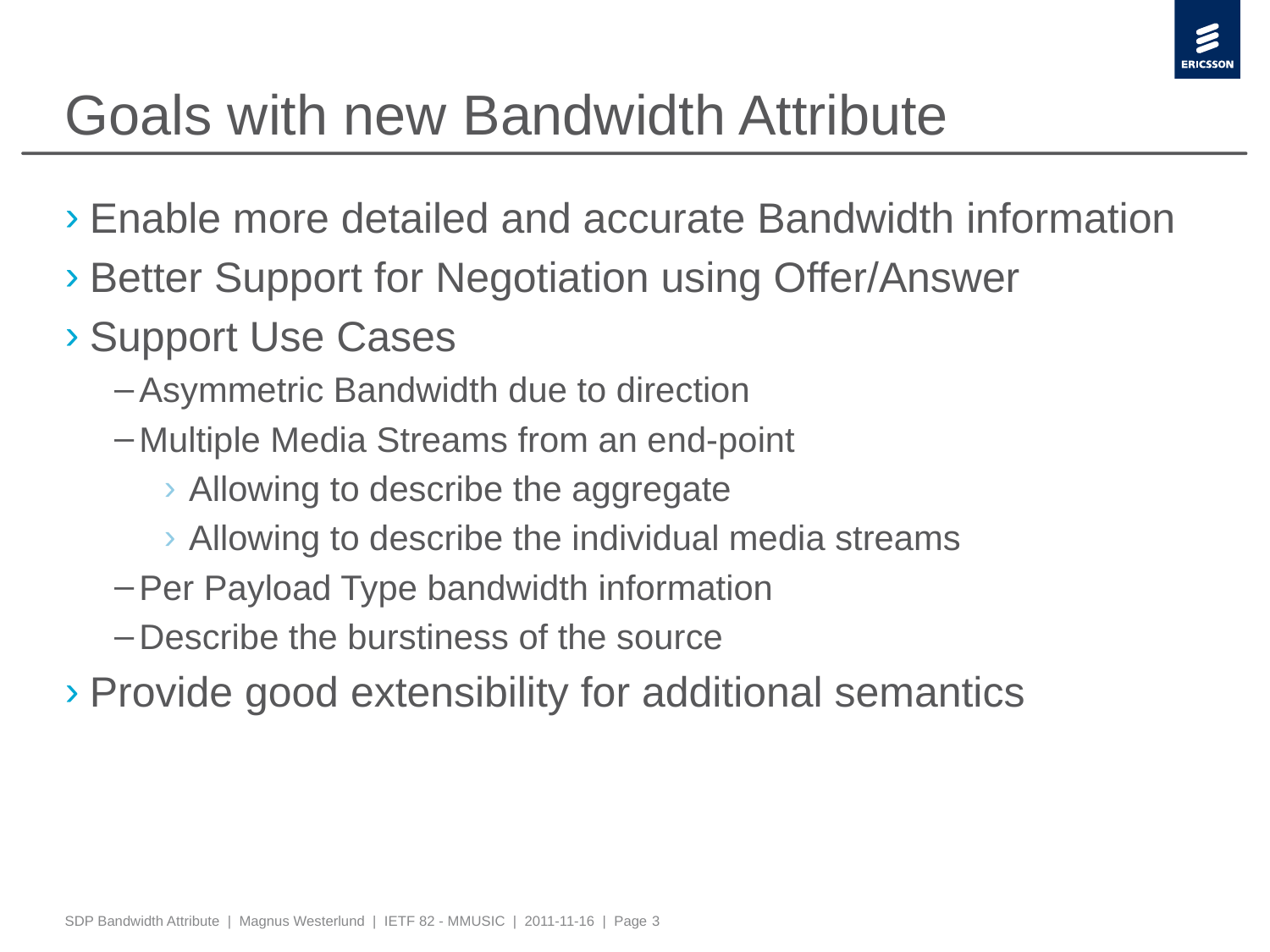

# Goals with new Bandwidth Attribute
Enable more detailed and accurate Bandwidth information
Better Support for Negotiation using Offer/Answer
Support Use Cases
Asymmetric Bandwidth due to direction
Multiple Media Streams from an end-point
Allowing to describe the aggregate
Allowing to describe the individual media streams
Per Payload Type bandwidth information
Describe the burstiness of the source
Provide good extensibility for additional semantics